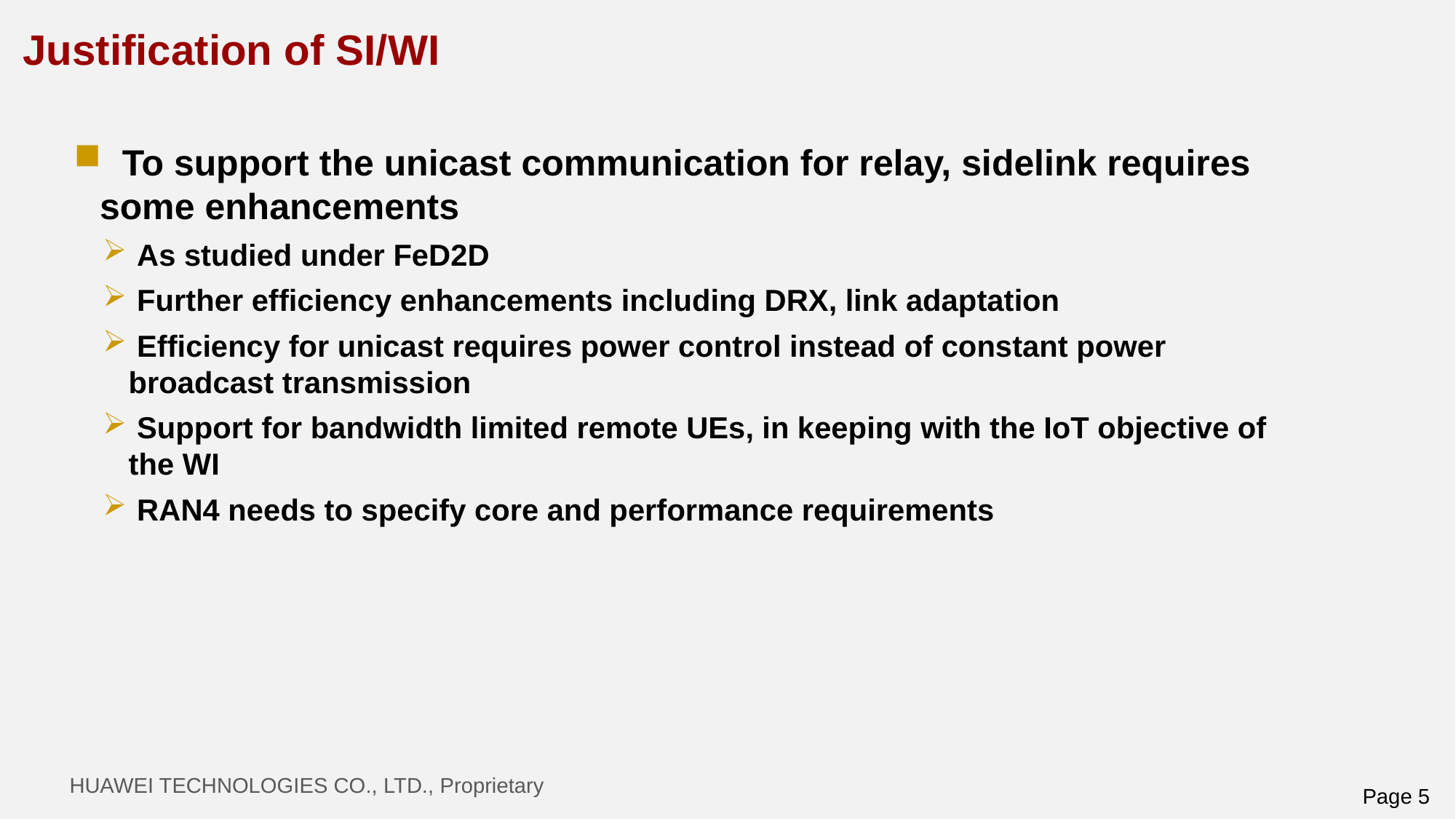

# Justification of SI/WI
  To support the unicast communication for relay, sidelink requires some enhancements
 As studied under FeD2D
 Further efficiency enhancements including DRX, link adaptation
 Efficiency for unicast requires power control instead of constant power broadcast transmission
 Support for bandwidth limited remote UEs, in keeping with the IoT objective of the WI
 RAN4 needs to specify core and performance requirements